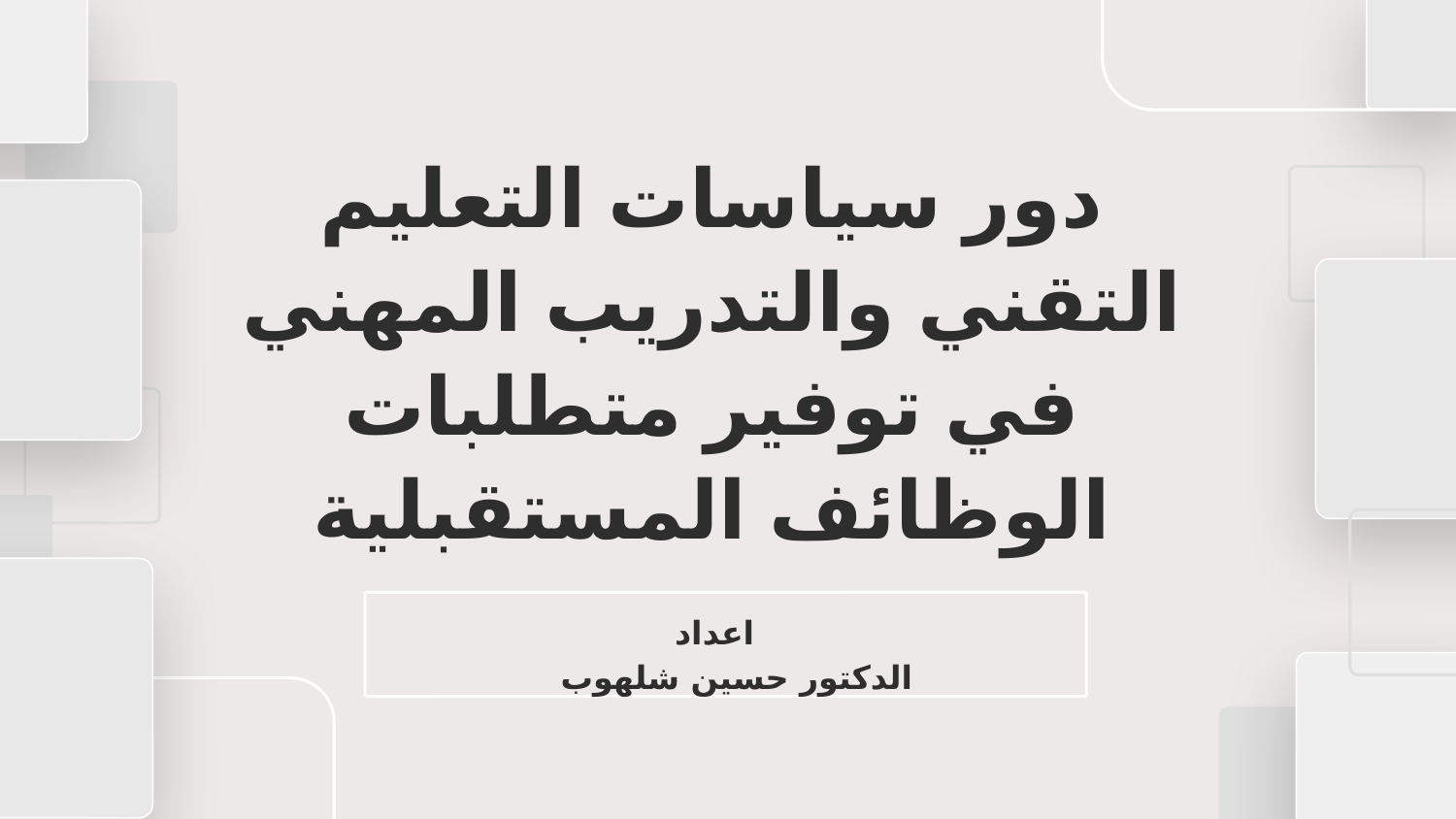

# دور سياسات التعليم التقني والتدريب المهني في توفير متطلبات الوظائف المستقبلية

اعداد
الدكتور حسين شلهوب